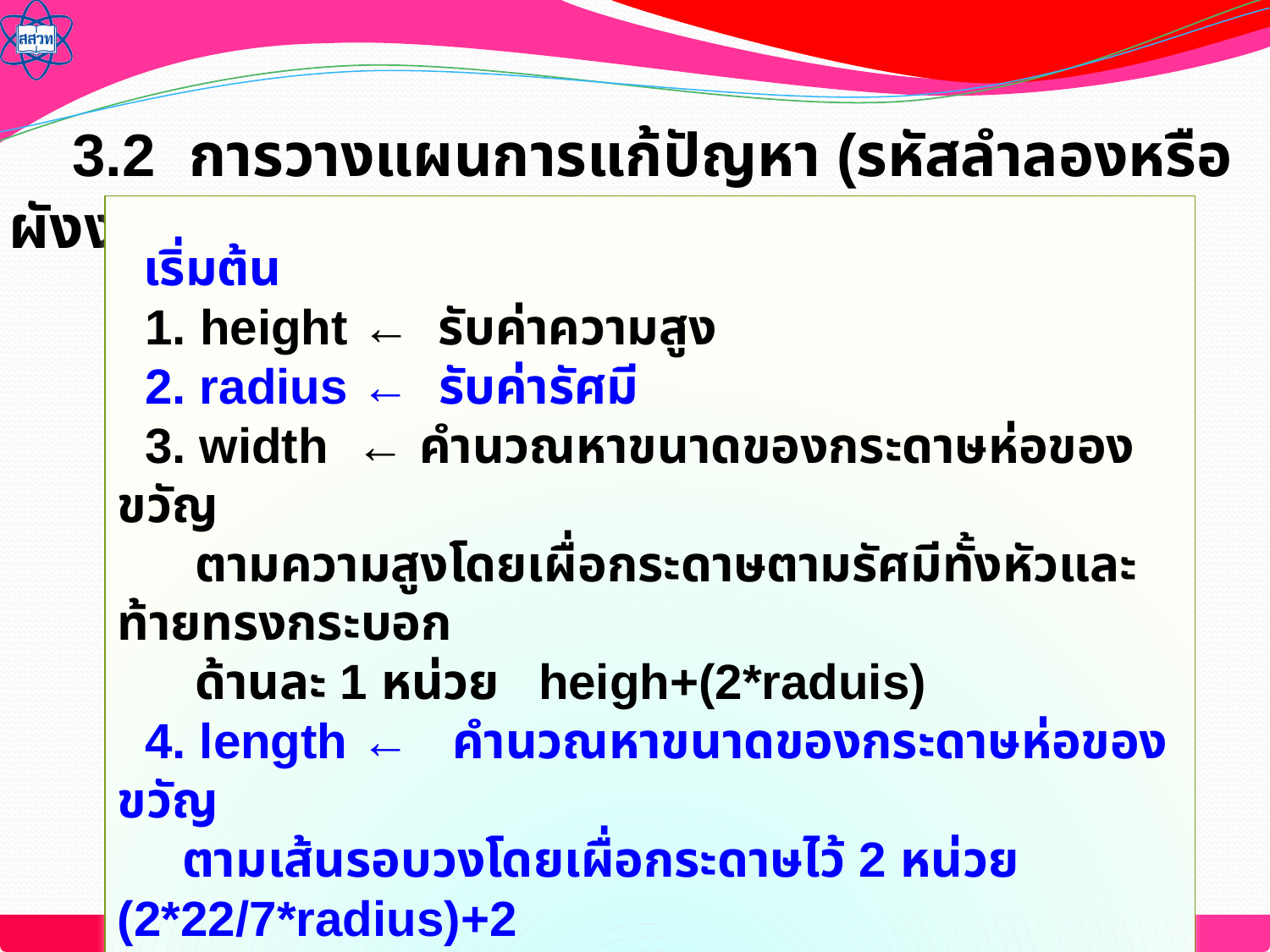

3.2  การวางแผนการแก้ปัญหา (รหัสลำลองหรือผังงาน)

  เริ่มต้น
  1. height ←  รับค่าความสูง
  2. radius ←  รับค่ารัศมี
  3. width  ← คำนวณหาขนาดของกระดาษห่อของขวัญ
      ตามความสูงโดยเผื่อกระดาษตามรัศมีทั้งหัวและท้ายทรงกระบอก
      ด้านละ 1 หน่วย   heigh+(2*raduis)
  4. length ←   คำนวณหาขนาดของกระดาษห่อของขวัญ
     ตามเส้นรอบวงโดยเผื่อกระดาษไว้ 2 หน่วย  (2*22/7*radius)+2
  5. แสดงขนาดของกระดาษห่อของขวัญ
  จบ